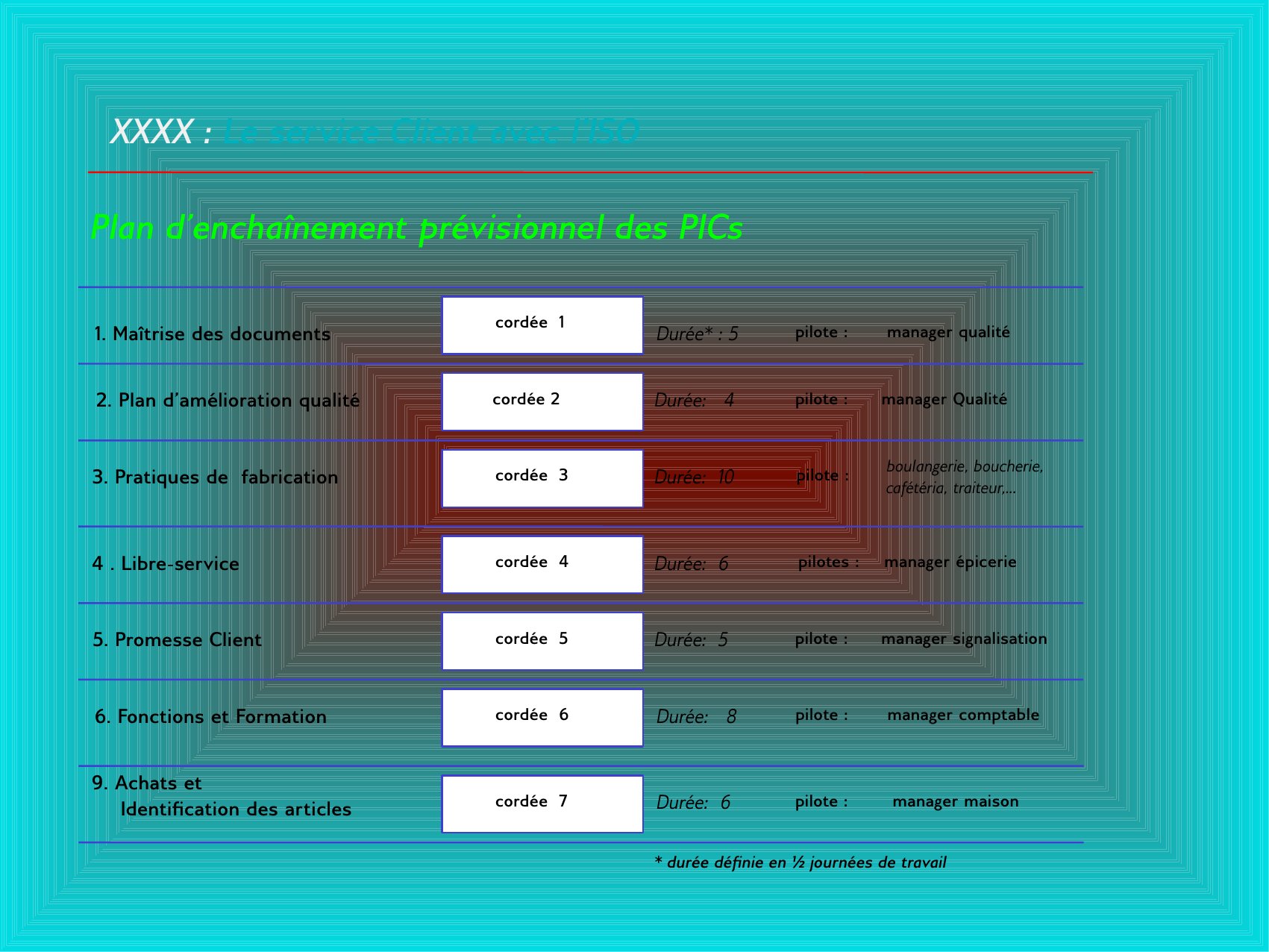

XXXX : Le service Client avec l’ISO

 Plan d’enchaînement prévisionnel des PICs

cordée  1

1. Maîtrise des documents
Durée* : 5
pilote :       manager qualité

2. Plan d’amélioration qualité
Durée:   4
cordée 2
pilote :      manager Qualité

boulangerie, boucherie,

 3. Pratiques de  fabrication
Durée:  10
cordée  3
pilote :
cafétéria, traiteur,...

4 . Libre-service
cordée  4
Durée:  6
pilotes :
manager épicerie

5. Promesse Client
Durée:  5
cordée  5
pilote :      manager signalisation

6. Fonctions et Formation
Durée:   8
cordée  6
pilote :       manager comptable

9. Achats et

Durée:  6
cordée  7
pilote :        manager maison
    Identification des articles

* durée définie en ½ journées de travail